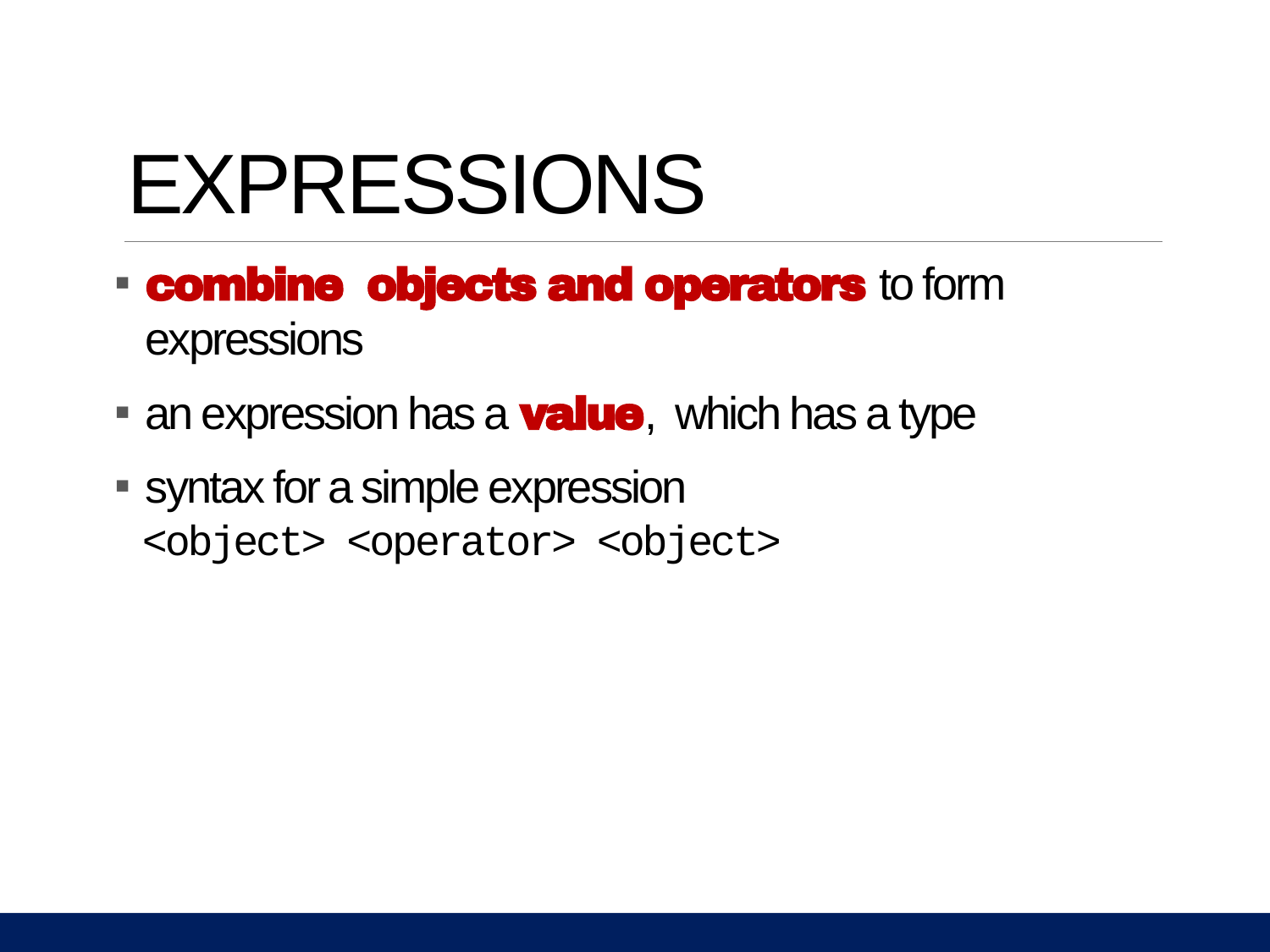

# EXPRESSIONS
combine  objects and operators to form expressions
an expression has a value,  which has a type
syntax for a simple expression
<object> <operator> <object>